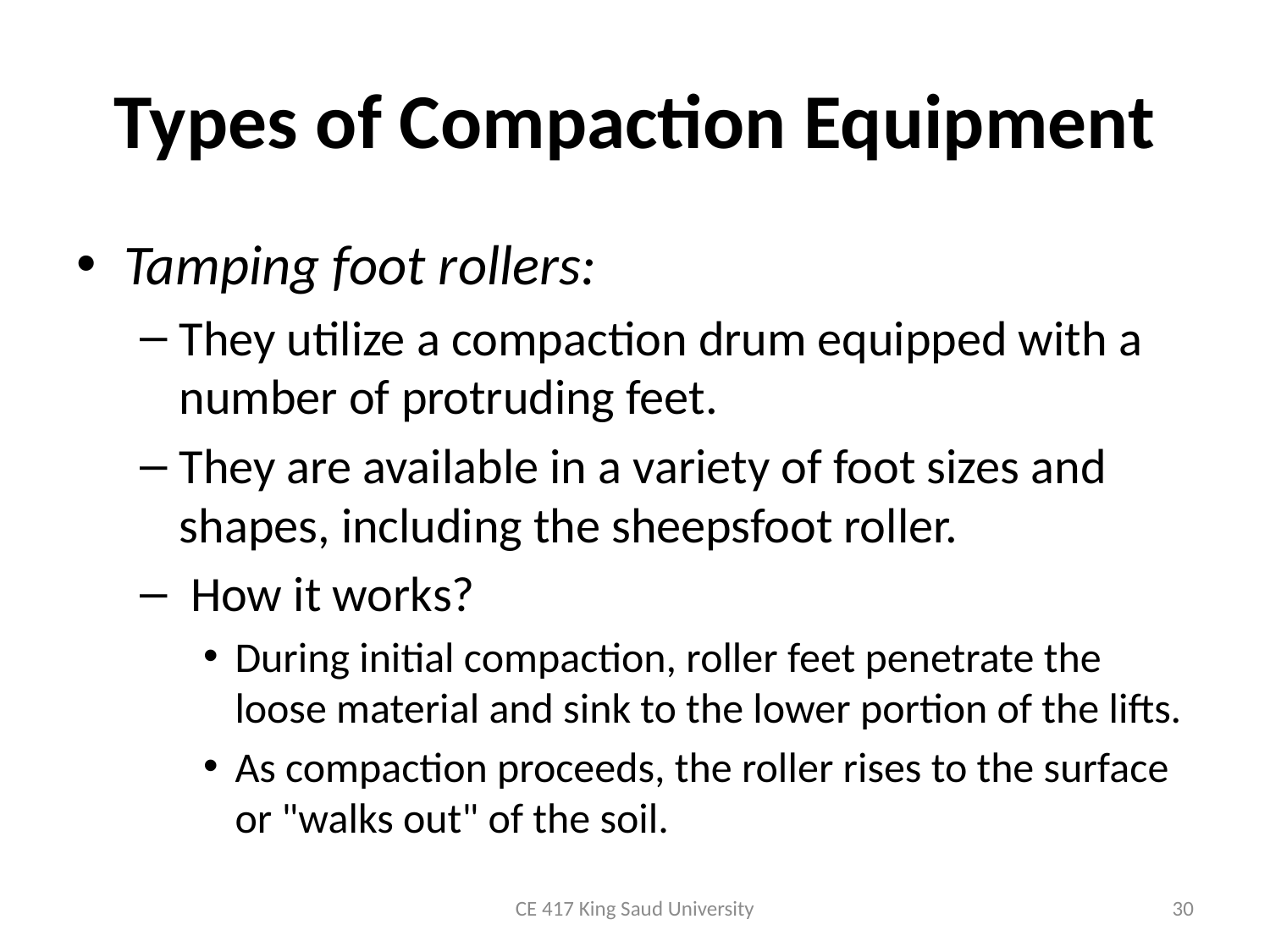

# Types of Compaction Equipment
Tamping foot rollers:
They utilize a compaction drum equipped with a number of protruding feet.
They are available in a variety of foot sizes and shapes, including the sheepsfoot roller.
 How it works?
During initial compaction, roller feet penetrate the loose material and sink to the lower portion of the lifts.
As compaction proceeds, the roller rises to the surface or "walks out" of the soil.
CE 417 King Saud University
30